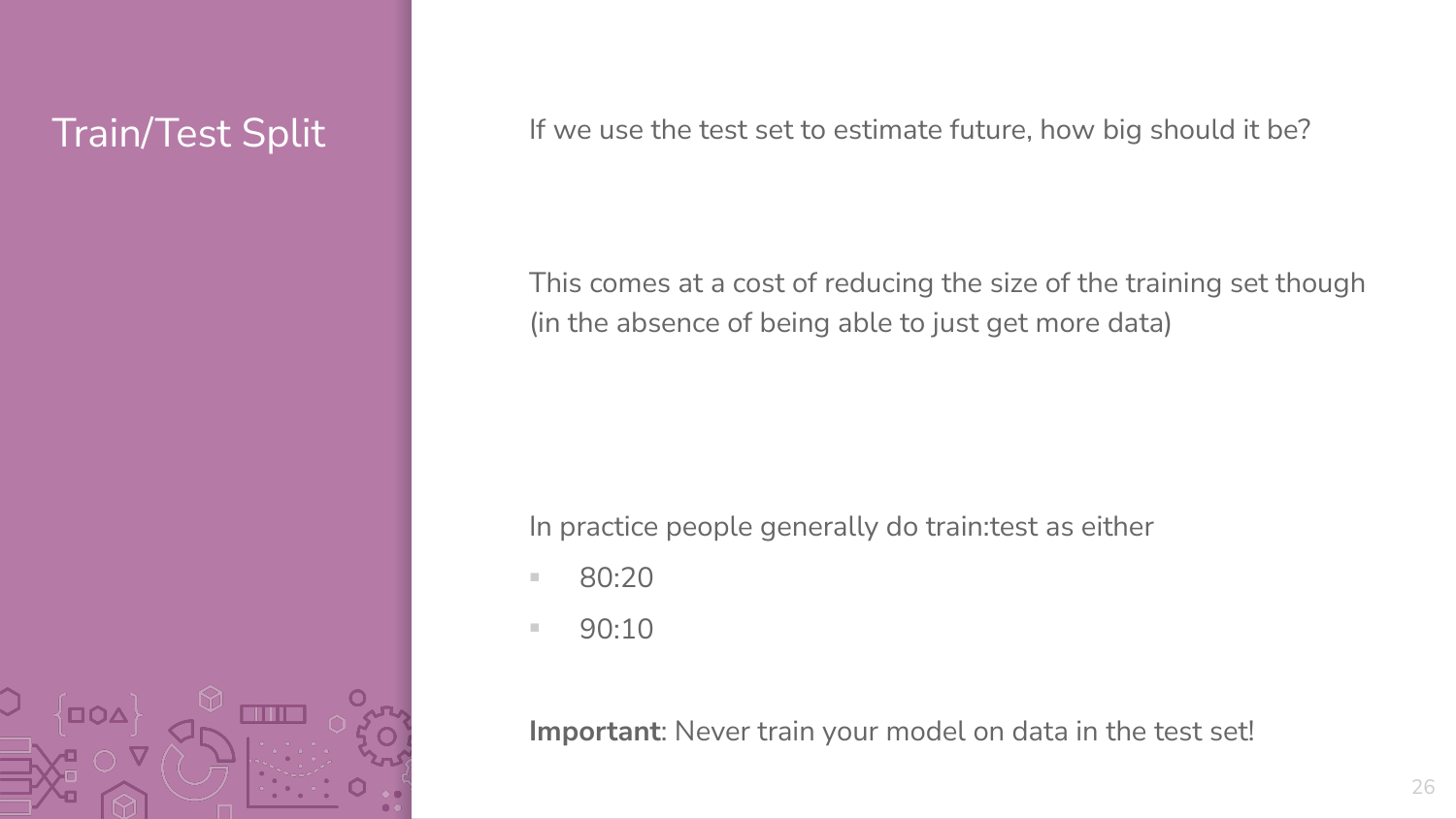

# Train/Test Split
If we use the test set to estimate future, how big should it be?

This comes at a cost of reducing the size of the training set though (in the absence of being able to just get more data)

In practice people generally do train:test as either
80:20
90:10

Important: Never train your model on data in the test set!
26